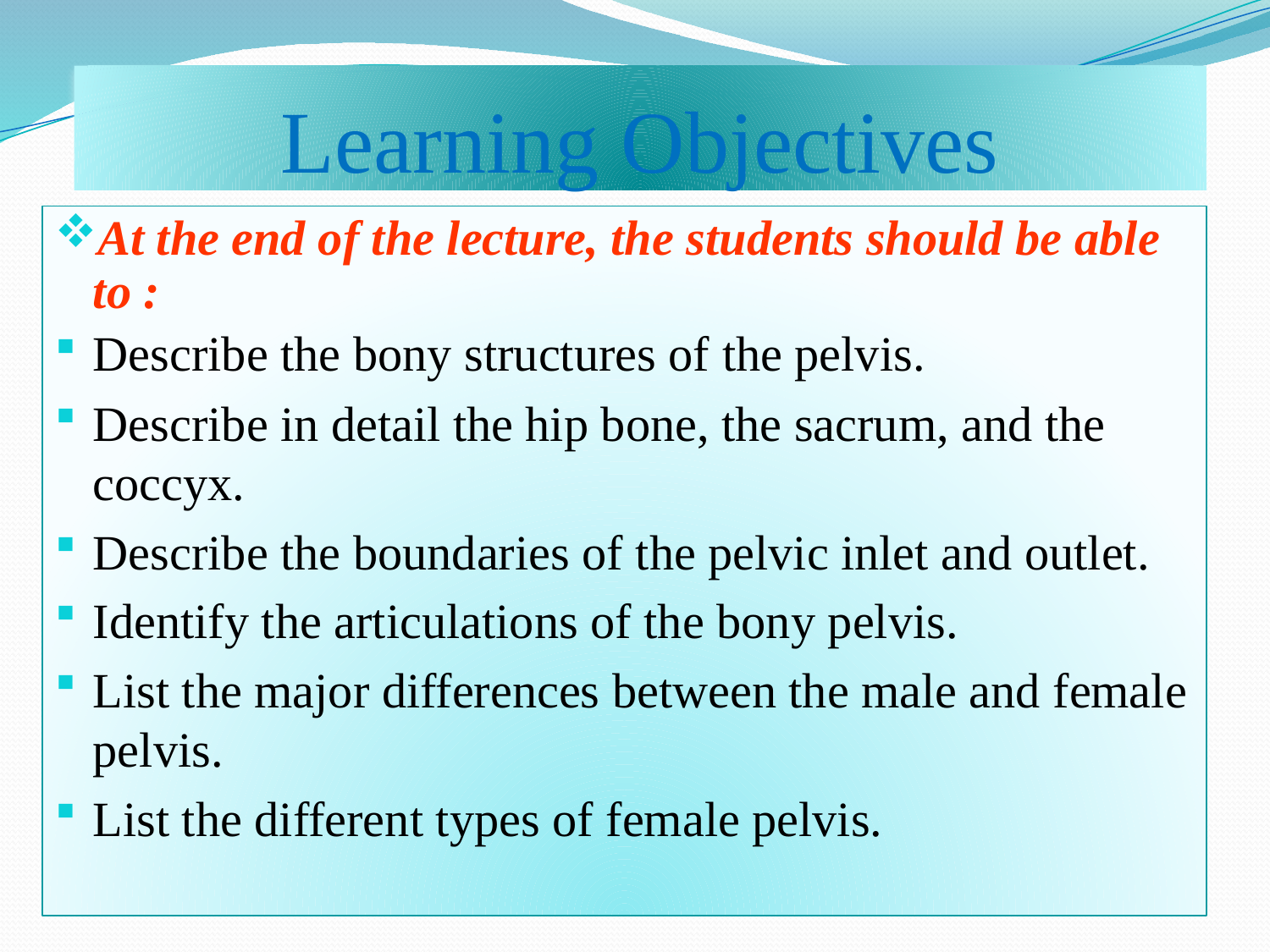

# Learning Objectives
At the end of the lecture, the students should be able to :
Describe the bony structures of the pelvis.
Describe in detail the hip bone, the sacrum, and the coccyx.
Describe the boundaries of the pelvic inlet and outlet.
Identify the articulations of the bony pelvis.
List the major differences between the male and female pelvis.
List the different types of female pelvis.